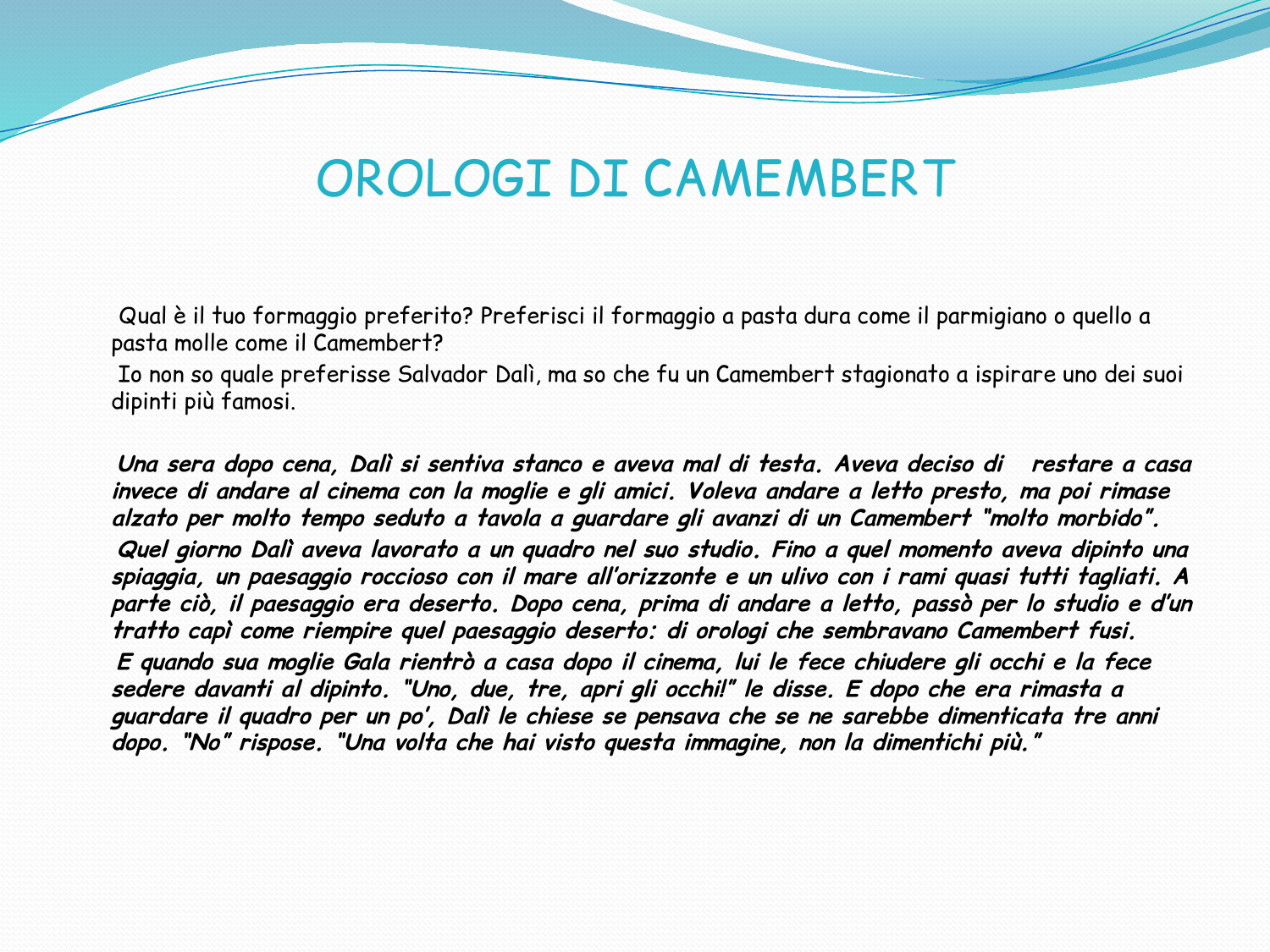

# OROLOGI DI CAMEMBERT

      Qual è il tuo formaggio preferito? Preferisci il formaggio a pasta dura come il parmigiano o quello a pasta molle come il Camembert?
      Io non so quale preferisse Salvador Dalì, ma so che fu un Camembert stagionato a ispirare uno dei suoi dipinti più famosi.

    Una sera dopo cena, Dalì si sentiva stanco e aveva mal di testa. Aveva deciso di   restare a casa invece di andare al cinema con la moglie e gli amici. Voleva andare a letto presto, ma poi rimase alzato per molto tempo seduto a tavola a guardare gli avanzi di un Camembert “molto morbido”.
    Quel giorno Dalì aveva lavorato a un quadro nel suo studio. Fino a quel momento aveva dipinto una spiaggia, un paesaggio roccioso con il mare all’orizzonte e un ulivo con i rami quasi tutti tagliati. A parte ciò, il paesaggio era deserto. Dopo cena, prima di andare a letto, passò per lo studio e d’un tratto capì come riempire quel paesaggio deserto: di orologi che sembravano Camembert fusi.
    E quando sua moglie Gala rientrò a casa dopo il cinema, lui le fece chiudere gli occhi e la fece sedere davanti al dipinto. “Uno, due, tre, apri gli occhi!” le disse. E dopo che era rimasta a guardare il quadro per un po’, Dalì le chiese se pensava che se ne sarebbe dimenticata tre anni dopo. “No” rispose. “Una volta che hai visto questa immagine, non la dimentichi più.”